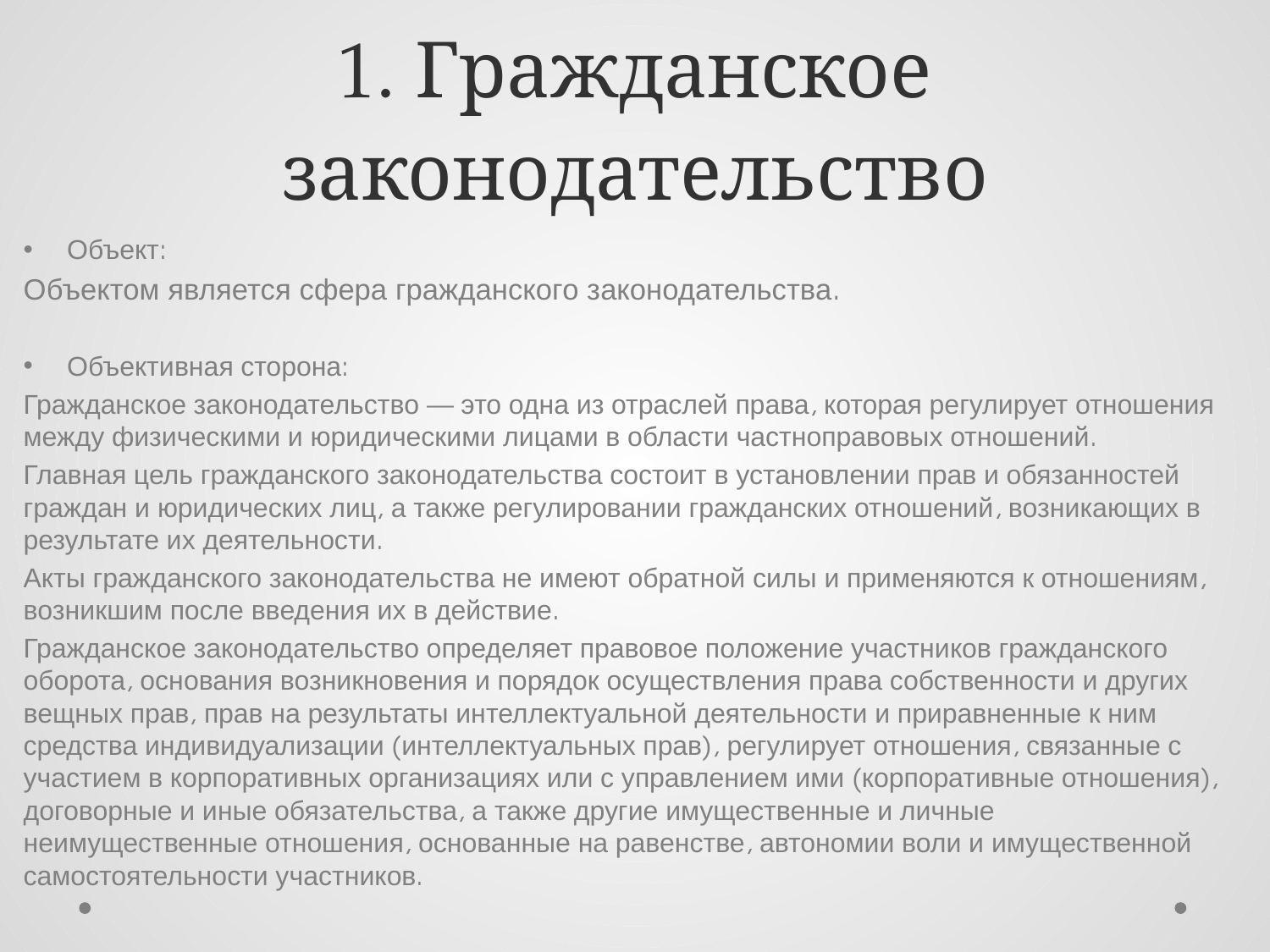

# 1. Гражданское законодательство
Объект:
Объектом является сфера гражданского законодательства.

Объективная сторона:
Гражданское законодательство — это одна из отраслей права, которая регулирует отношения между физическими и юридическими лицами в области частноправовых отношений.
Главная цель гражданского законодательства состоит в установлении прав и обязанностей граждан и юридических лиц, а также регулировании гражданских отношений, возникающих в результате их деятельности.
Акты гражданского законодательства не имеют обратной силы и применяются к отношениям, возникшим после введения их в действие.
Гражданское законодательство определяет правовое положение участников гражданского оборота, основания возникновения и порядок осуществления права собственности и других вещных прав, прав на результаты интеллектуальной деятельности и приравненные к ним средства индивидуализации (интеллектуальных прав), регулирует отношения, связанные с участием в корпоративных организациях или с управлением ими (корпоративные отношения), договорные и иные обязательства, а также другие имущественные и личные неимущественные отношения, основанные на равенстве, автономии воли и имущественной самостоятельности участников.